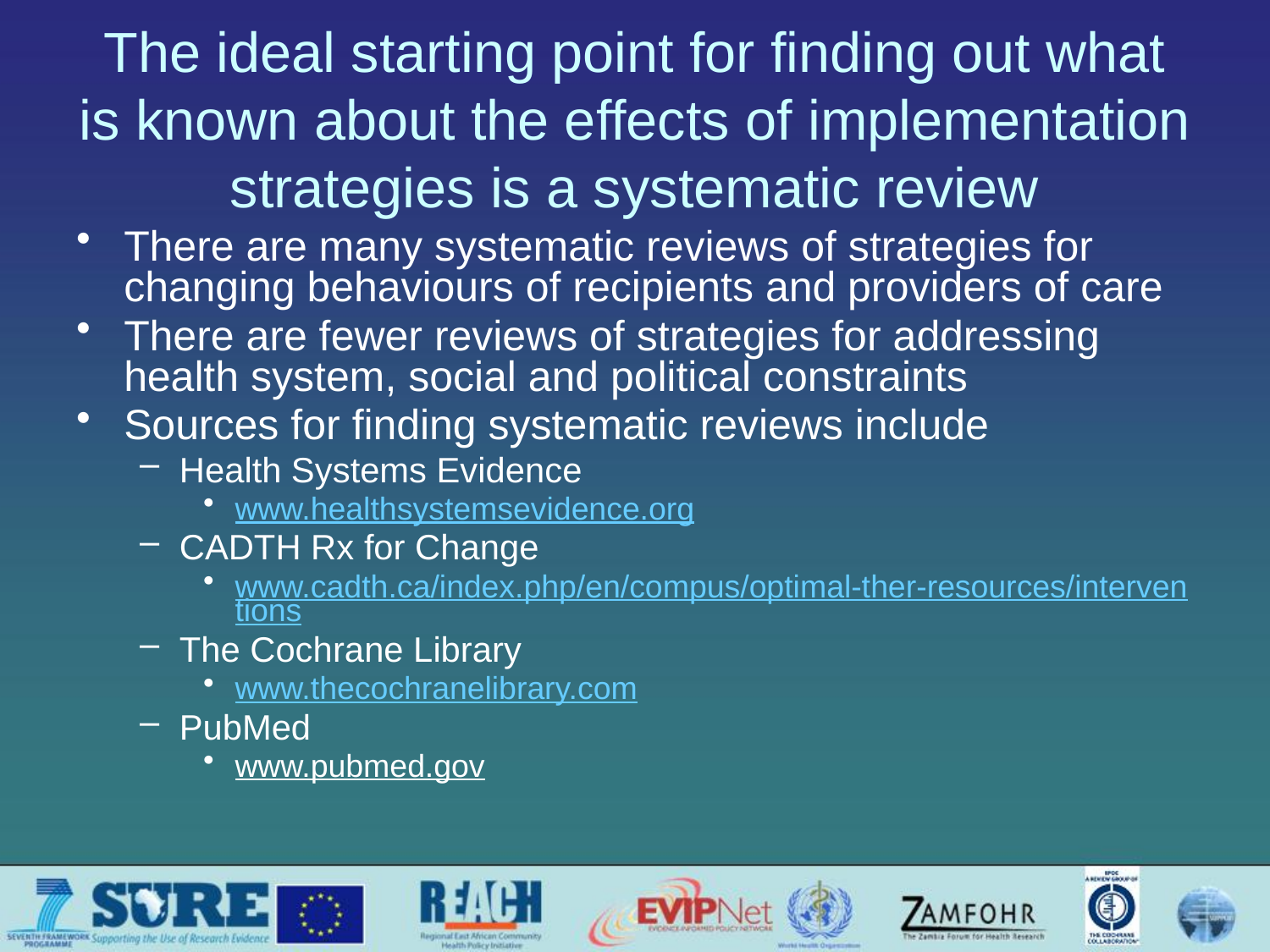

# The ideal starting point for finding out what is known about the effects of implementation strategies is a systematic review
There are many systematic reviews of strategies for changing behaviours of recipients and providers of care
There are fewer reviews of strategies for addressing health system, social and political constraints
Sources for finding systematic reviews include
Health Systems Evidence
www.healthsystemsevidence.org
CADTH Rx for Change
www.cadth.ca/index.php/en/compus/optimal-ther-resources/interventions
The Cochrane Library
www.thecochranelibrary.com
PubMed
www.pubmed.gov